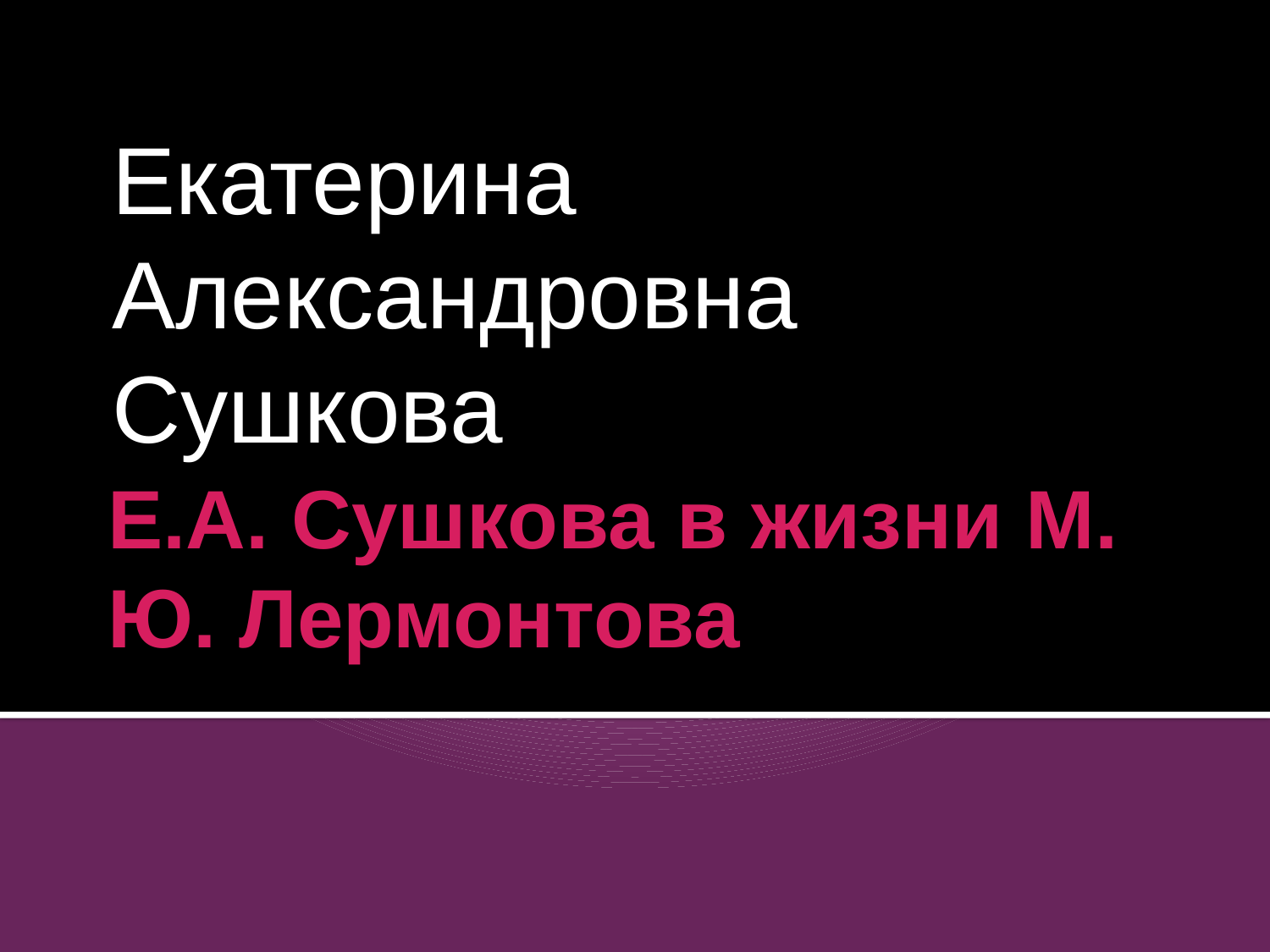

Екатерина
Александровна Сушкова
# Е.А. Сушкова в жизни М. Ю. Лермонтова